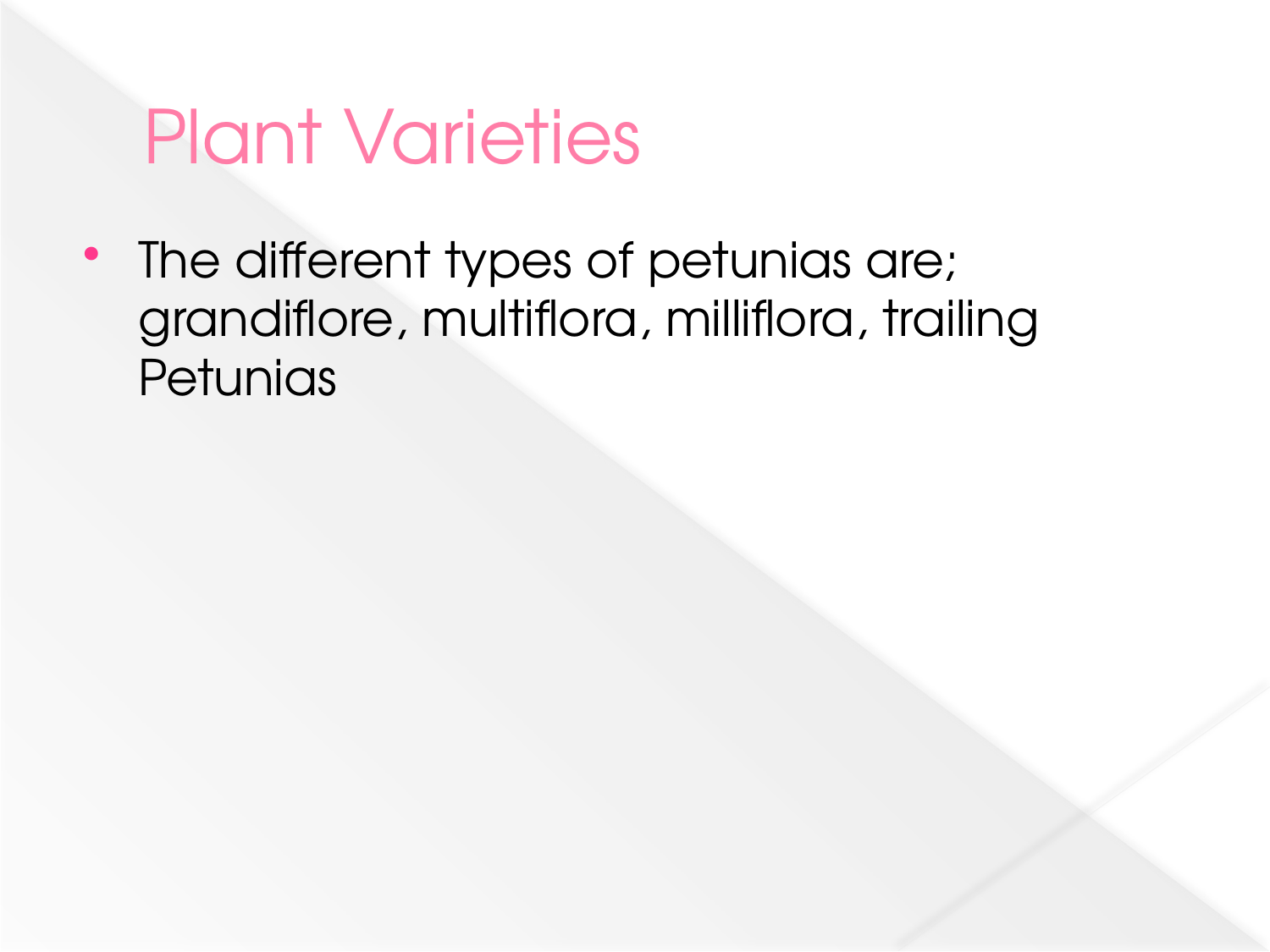

# Plant Varieties
The different types of petunias are; grandiflore, multiflora, milliflora, trailing Petunias